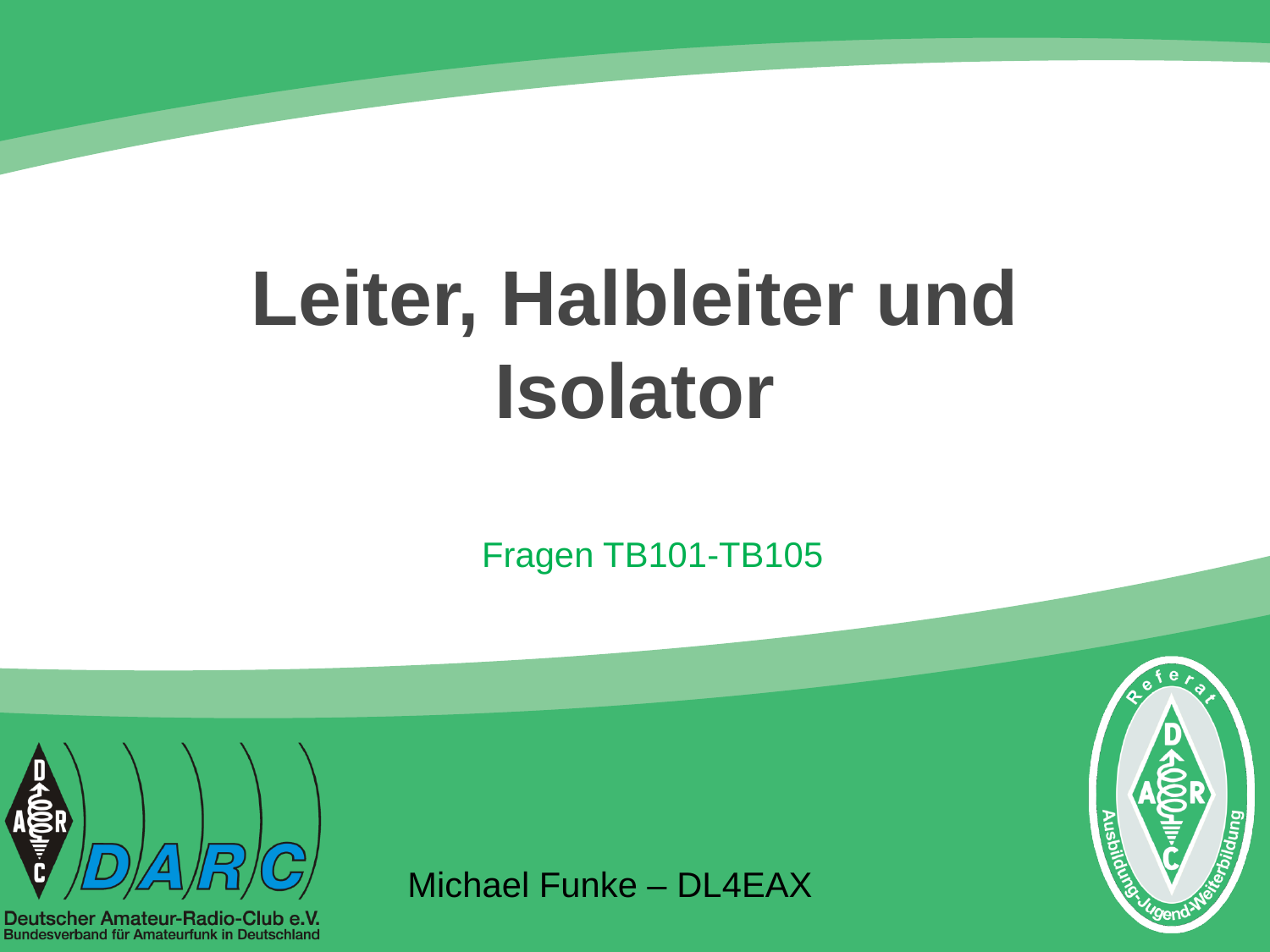

# Leiter, Halbleiter und Isolator
Fragen TB101-TB105
Michael Funke – DL4EAX